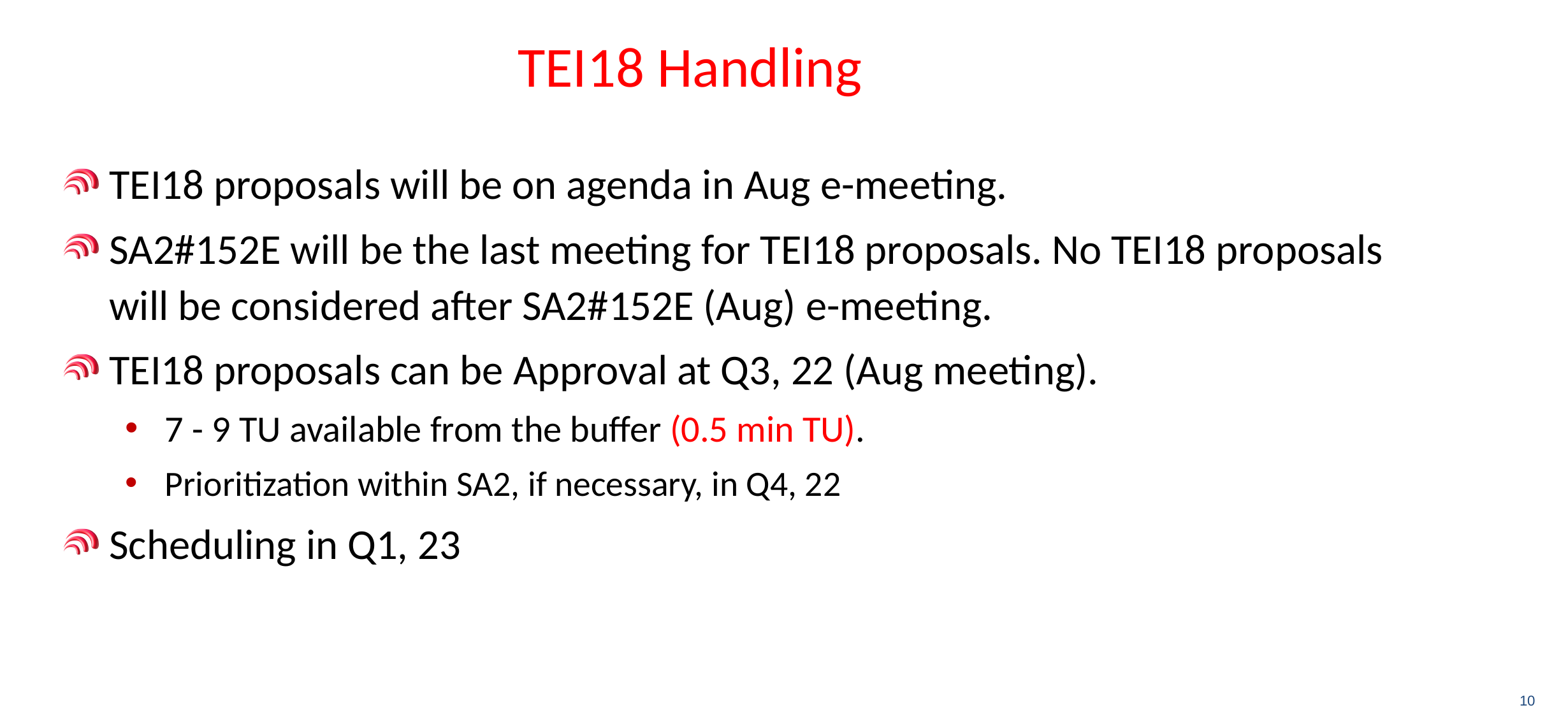

# TEI18 Handling
TEI18 proposals will be on agenda in Aug e-meeting.
SA2#152E will be the last meeting for TEI18 proposals. No TEI18 proposals will be considered after SA2#152E (Aug) e-meeting.
TEI18 proposals can be Approval at Q3, 22 (Aug meeting).
7 - 9 TU available from the buffer (0.5 min TU).
Prioritization within SA2, if necessary, in Q4, 22
Scheduling in Q1, 23